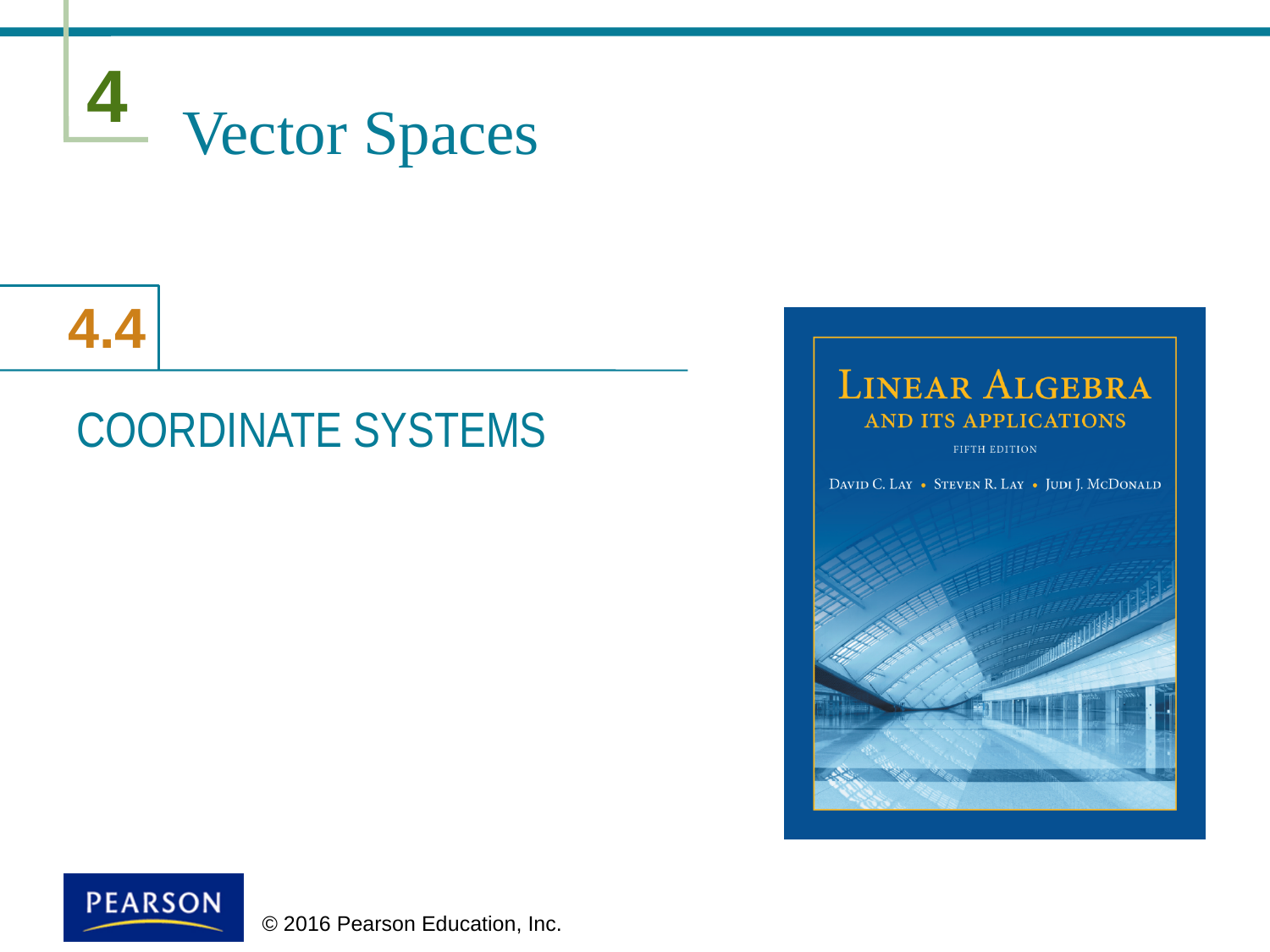

# Vector Spaces
COORDINATE SYSTEMS
 © 2016 Pearson Education, Inc.